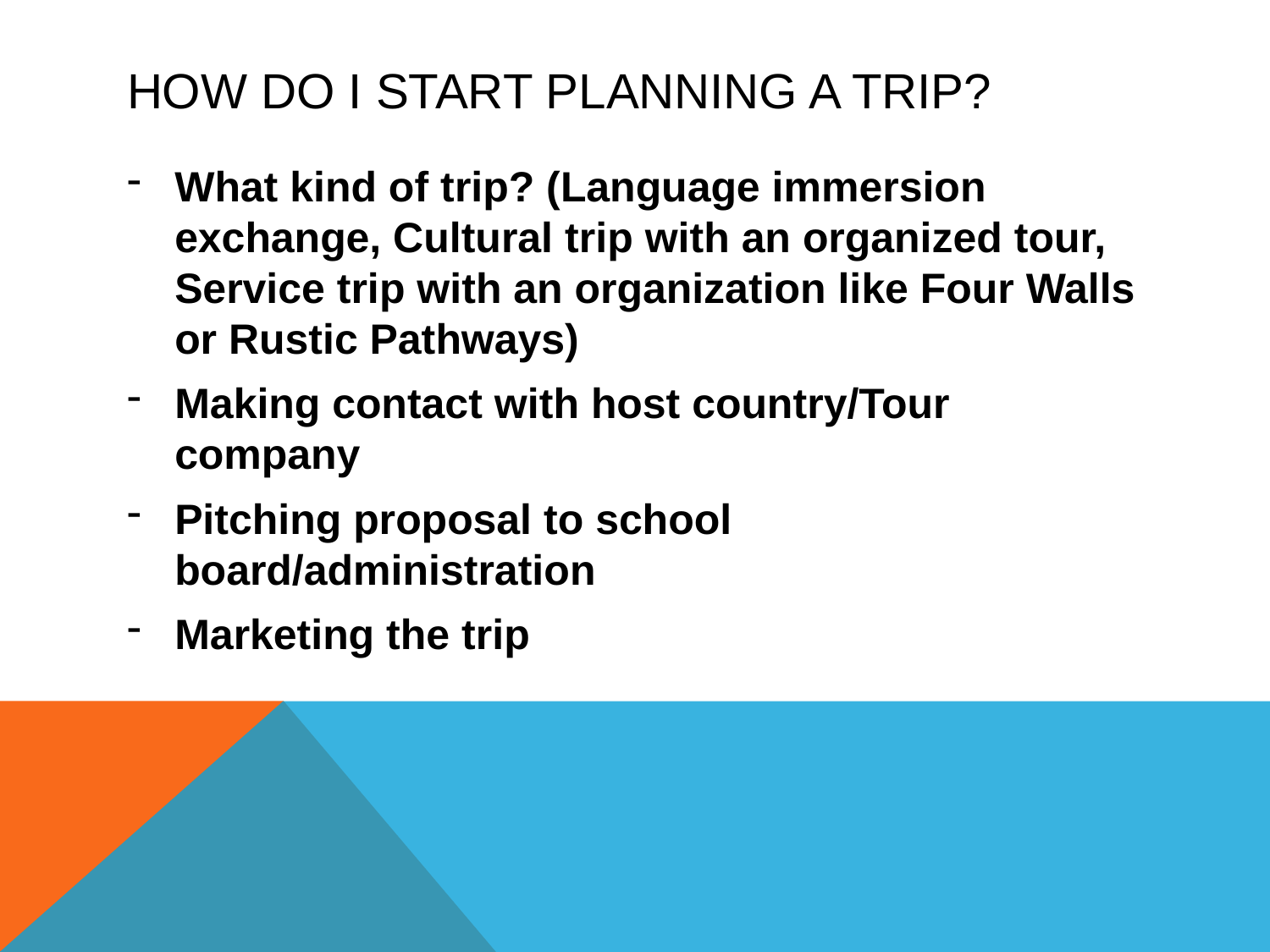

# How do I start planning a trip?
What kind of trip? (Language immersion exchange, Cultural trip with an organized tour, Service trip with an organization like Four Walls or Rustic Pathways)
Making contact with host country/Tour company
Pitching proposal to school board/administration
Marketing the trip